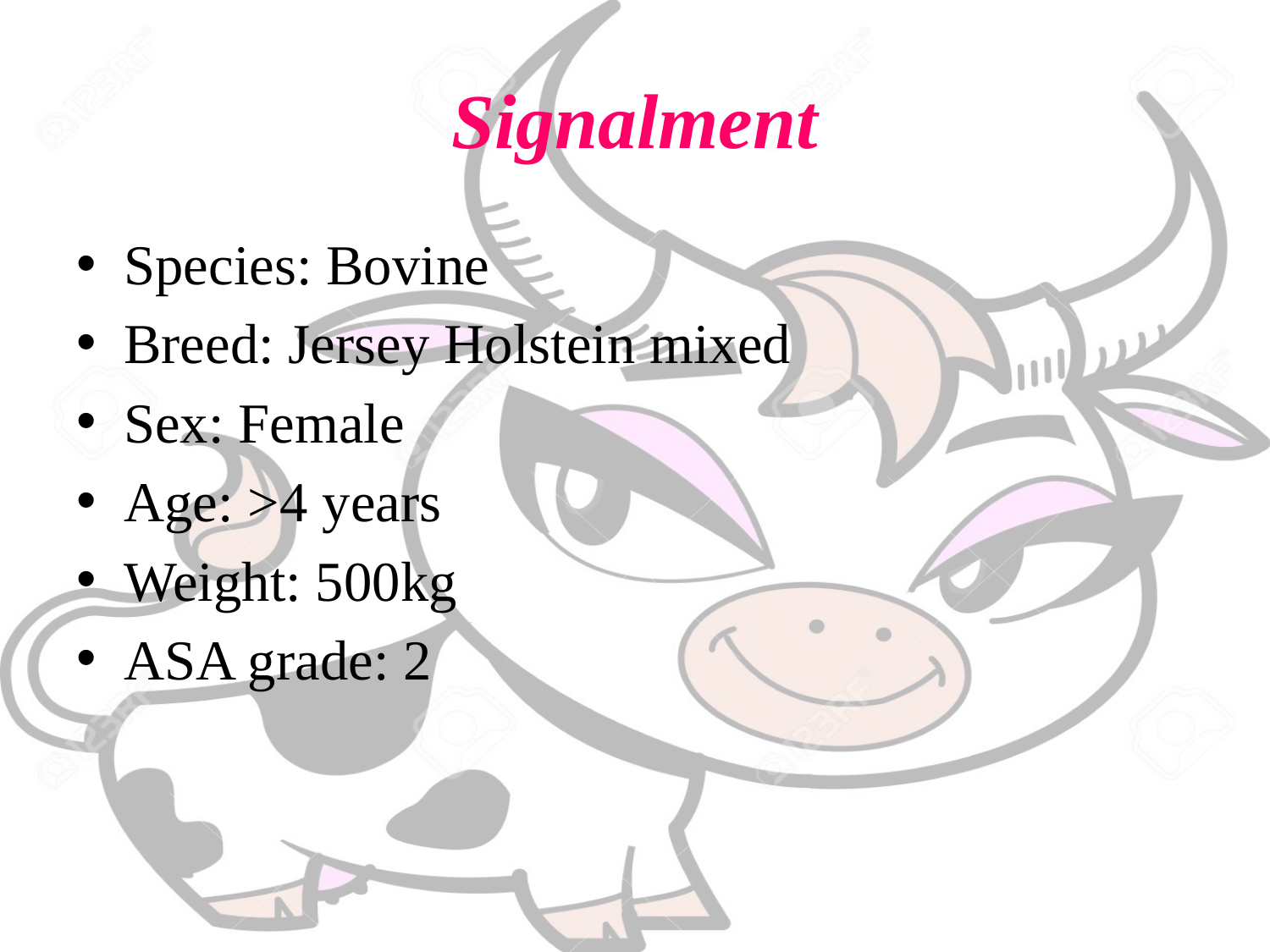

# Signalment
Species: Bovine
Breed: Jersey Holstein mixed
Sex: Female
Age: >4 years
Weight: 500kg
ASA grade: 2